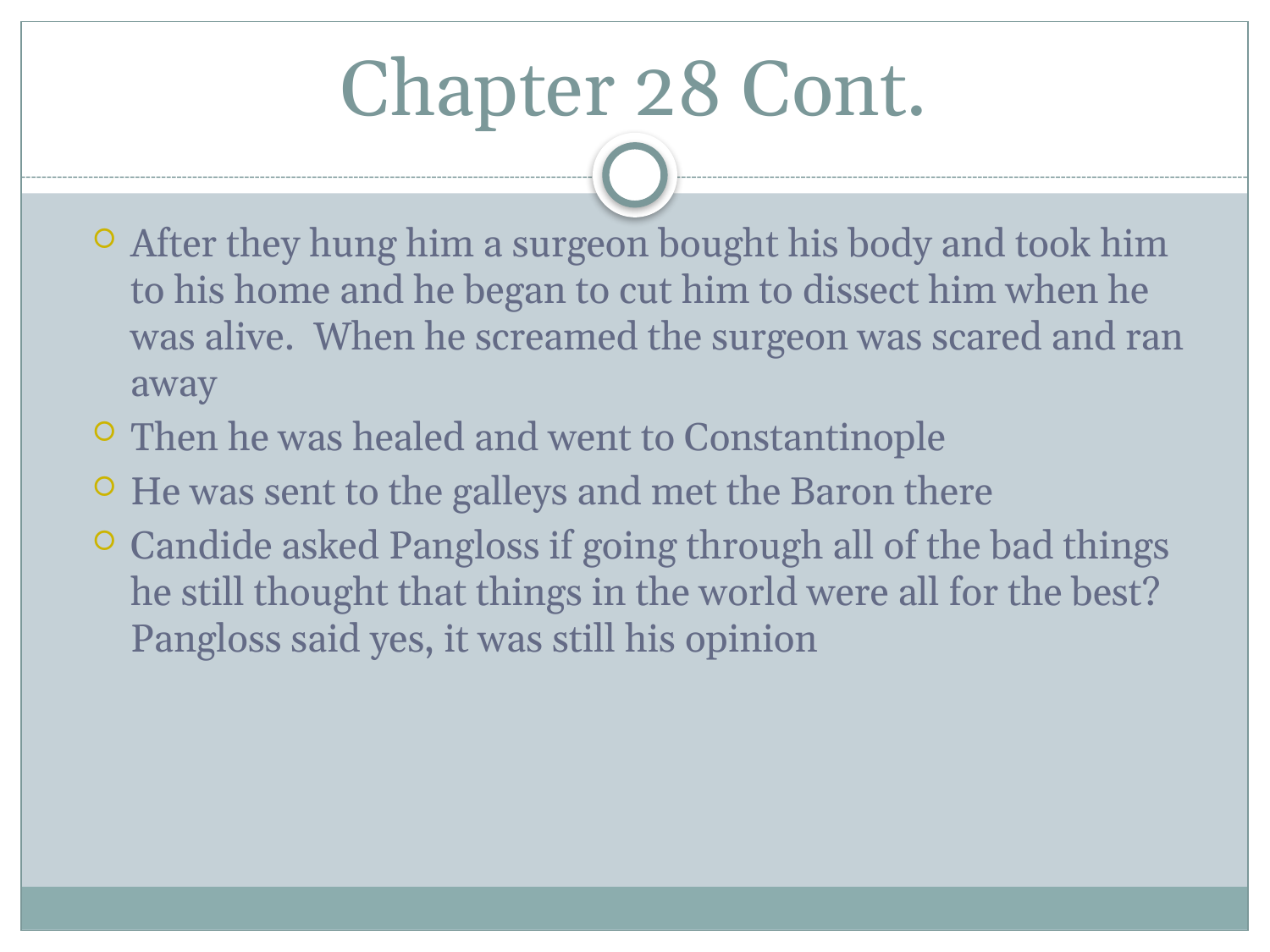

# Chapter 28 Cont.
After they hung him a surgeon bought his body and took him to his home and he began to cut him to dissect him when he was alive.  When he screamed the surgeon was scared and ran away
Then he was healed and went to Constantinople
He was sent to the galleys and met the Baron there
Candide asked Pangloss if going through all of the bad things he still thought that things in the world were all for the best?  Pangloss said yes, it was still his opinion